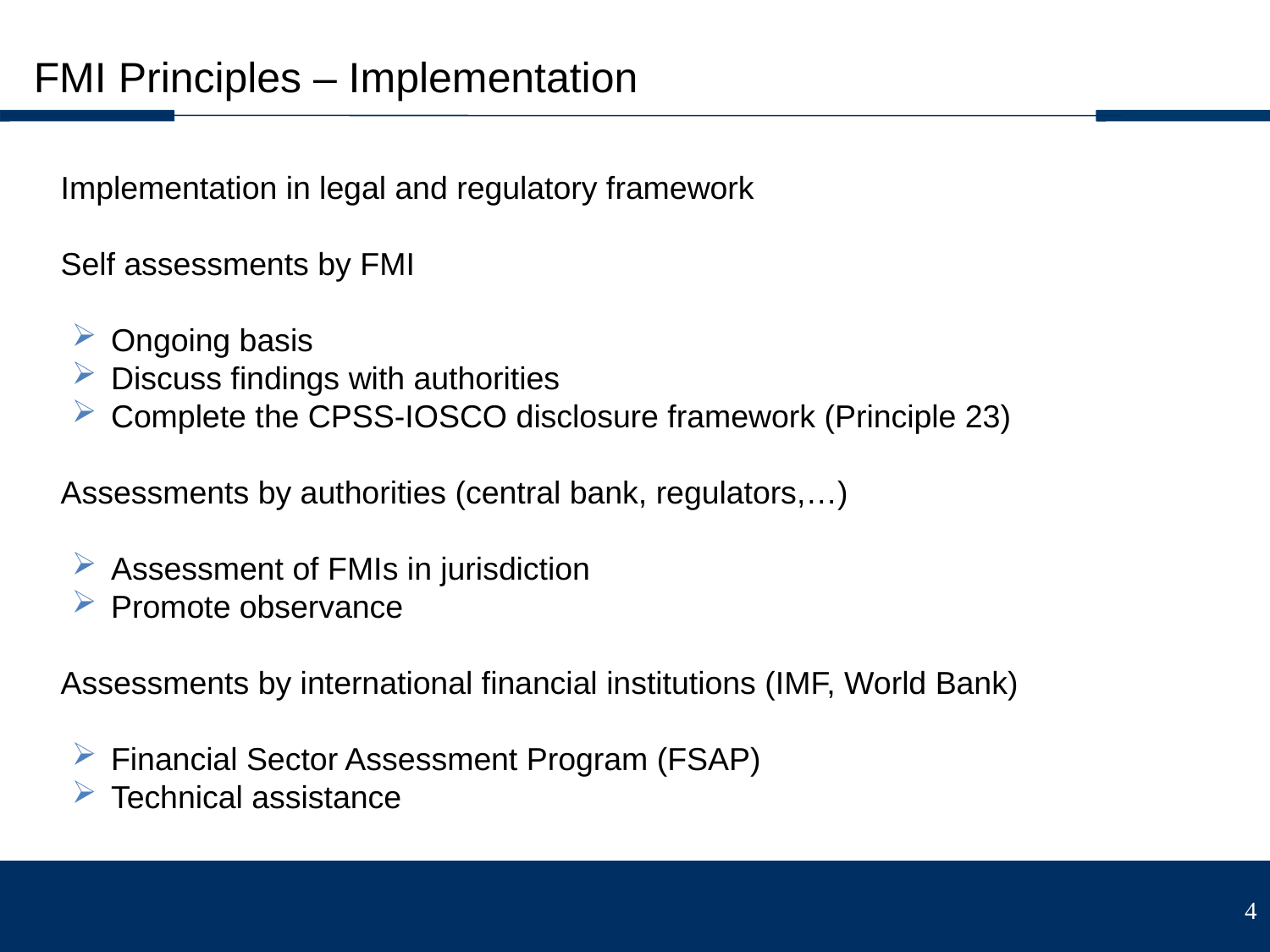

FMI Principles – Implementation
Implementation in legal and regulatory framework

Self assessments by FMI

 Ongoing basis
 Discuss findings with authorities
 Complete the CPSS-IOSCO disclosure framework (Principle 23)

Assessments by authorities (central bank, regulators,…)

 Assessment of FMIs in jurisdiction
 Promote observance

Assessments by international financial institutions (IMF, World Bank)

 Financial Sector Assessment Program (FSAP)
 Technical assistance

4